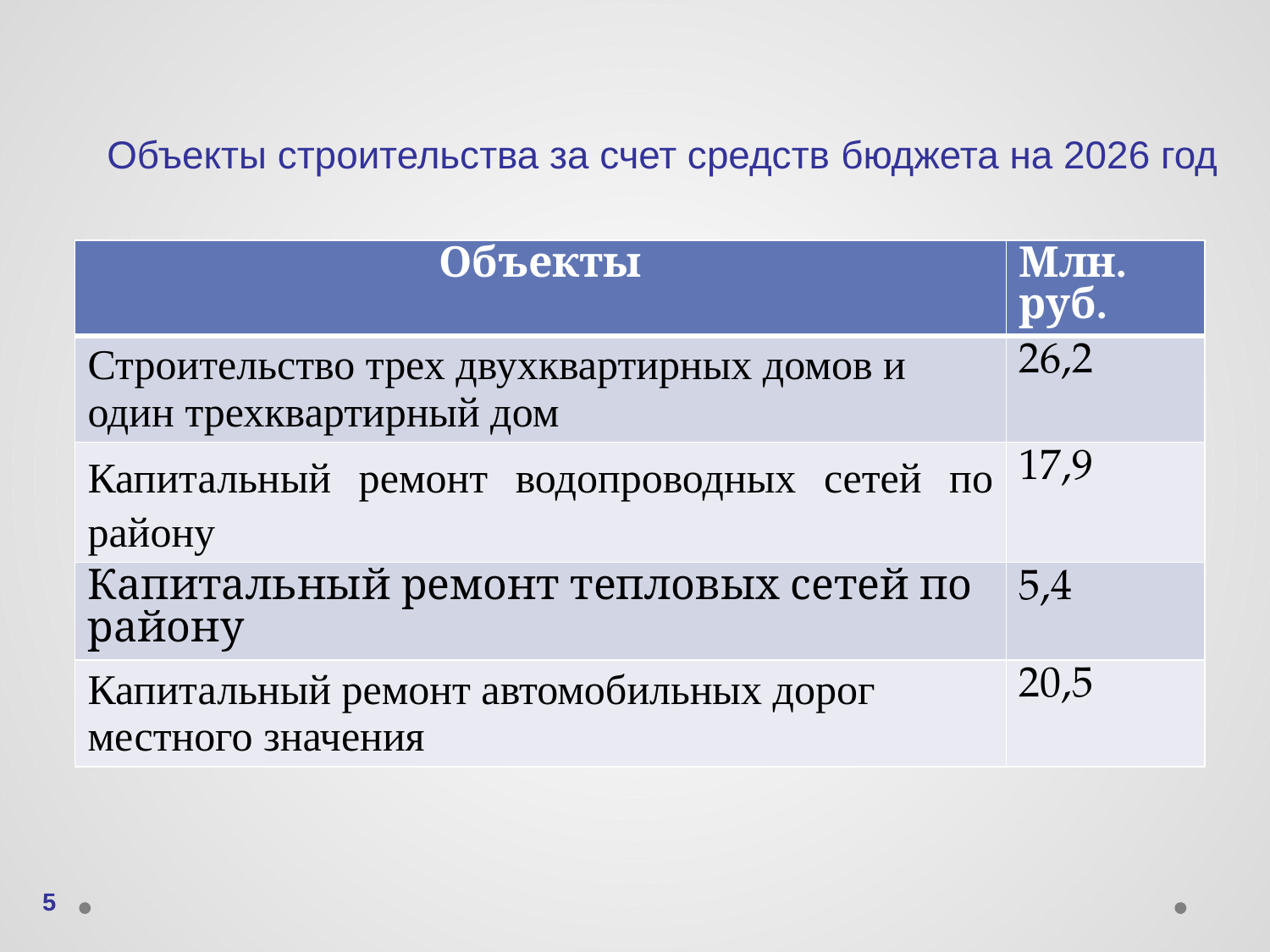

# Объекты строительства за счет средств бюджета на 2026 год
| Объекты | Млн. руб. |
| --- | --- |
| Строительство трех двухквартирных домов и один трехквартирный дом | 26,2 |
| Капитальный ремонт водопроводных сетей по району | 17,9 |
| Капитальный ремонт тепловых сетей по району | 5,4 |
| Капитальный ремонт автомобильных дорог местного значения | 20,5 |
5